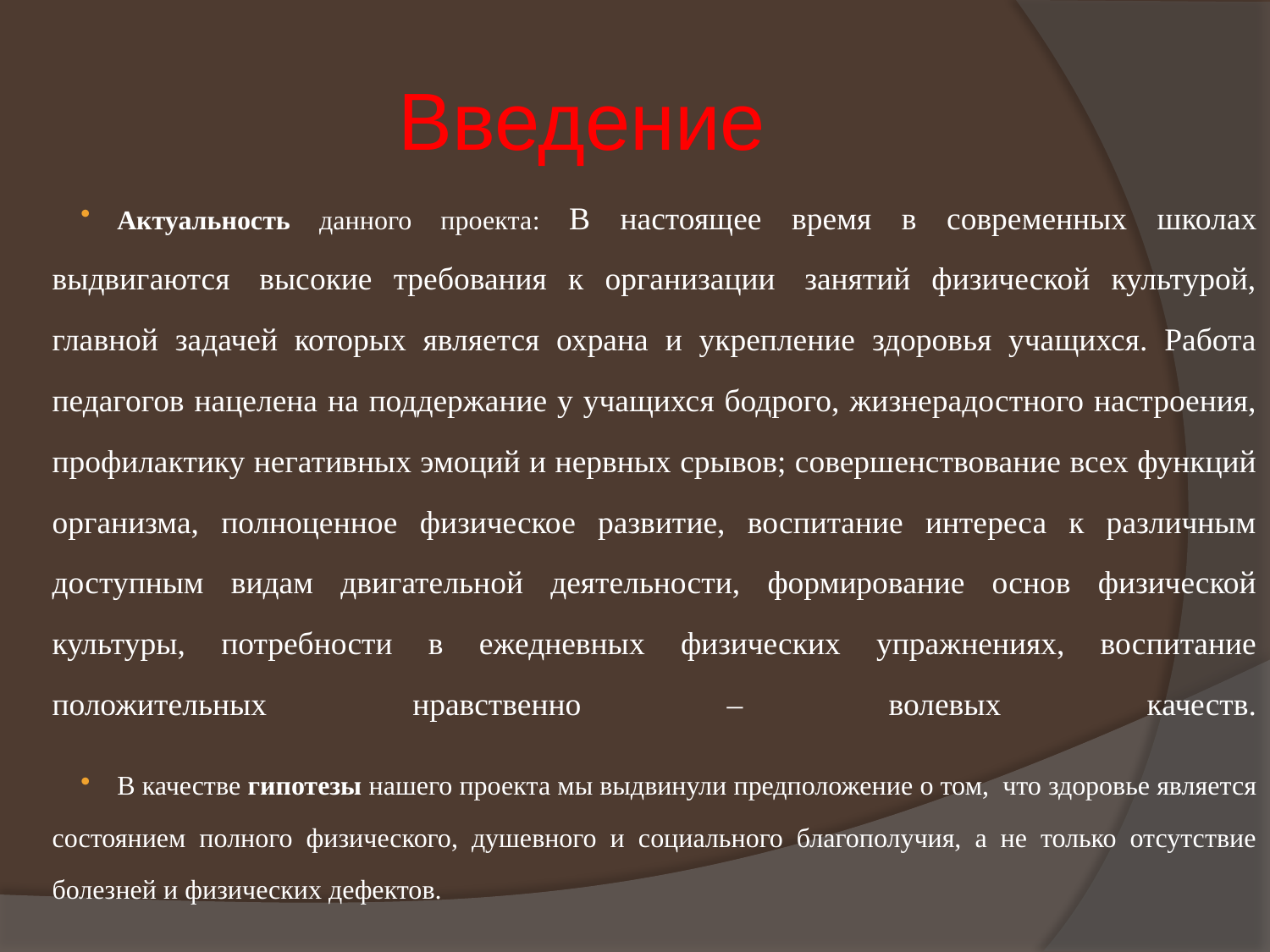

# Введение
Актуальность данного проекта: В настоящее время в современных школах выдвигаются  высокие требования к организации  занятий физической культурой, главной задачей которых является охрана и укрепление здоровья учащихся. Работа педагогов нацелена на поддержание у учащихся бодрого, жизнерадостного настроения, профилактику негативных эмоций и нервных срывов; совершенствование всех функций организма, полноценное физическое развитие, воспитание интереса к различным доступным видам двигательной деятельности, формирование основ физической культуры, потребности в ежедневных физических упражнениях, воспитание положительных нравственно – волевых качеств.
В качестве гипотезы нашего проекта мы выдвинули предположение о том,  что здоровье является состоянием полного физического, душевного и социального благополучия, а не только отсутствие болезней и физических дефектов.